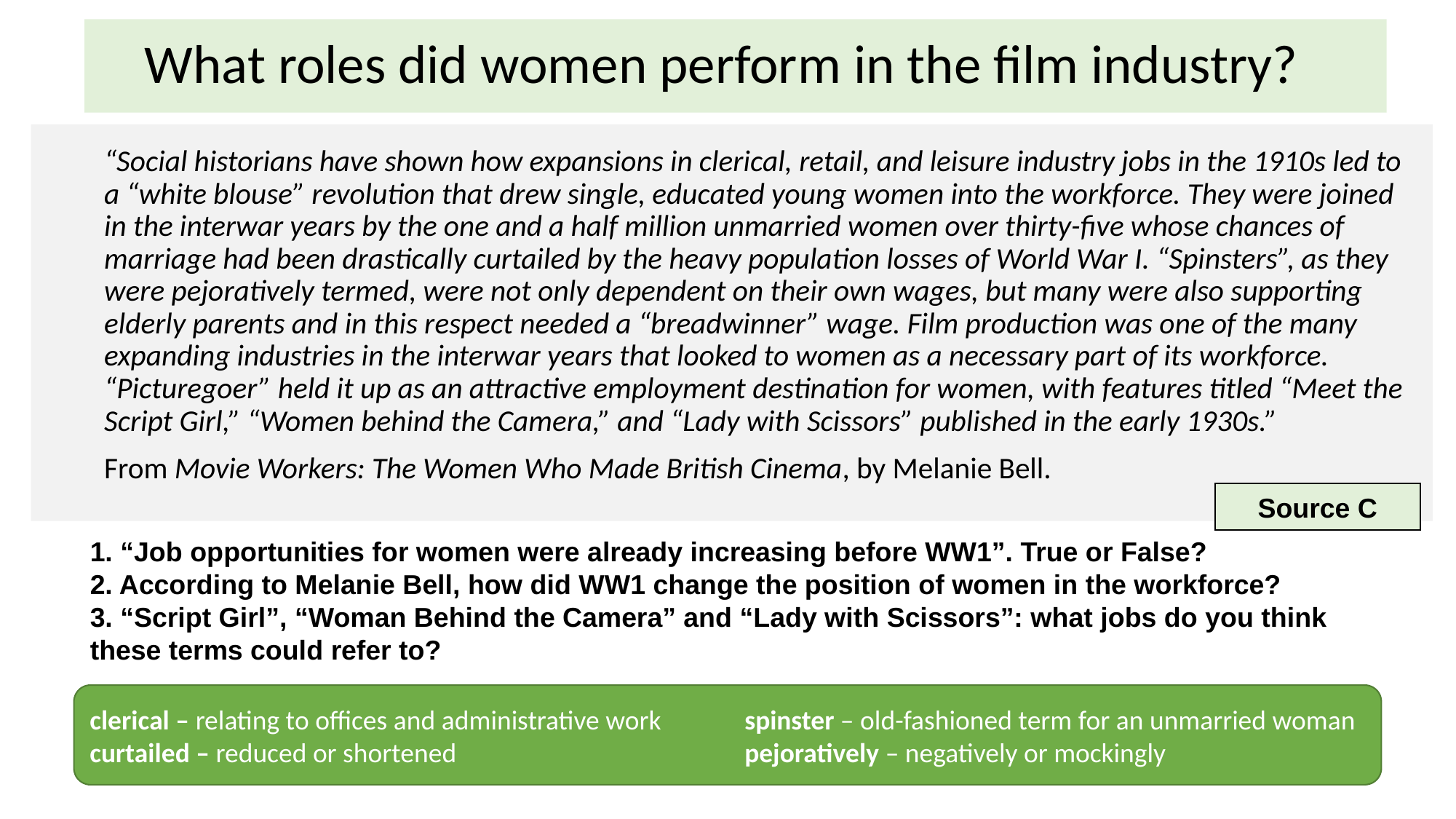

# What roles did women perform in the film industry?
“Social historians have shown how expansions in clerical, retail, and leisure industry jobs in the 1910s led to a “white blouse” revolution that drew single, educated young women into the workforce. They were joined in the interwar years by the one and a half million unmarried women over thirty-five whose chances of marriage had been drastically curtailed by the heavy population losses of World War I. “Spinsters”, as they were pejoratively termed, were not only dependent on their own wages, but many were also supporting elderly parents and in this respect needed a “breadwinner” wage. Film production was one of the many expanding industries in the interwar years that looked to women as a necessary part of its workforce. “Picturegoer” held it up as an attractive employment destination for women, with features titled “Meet the Script Girl,” “Women behind the Camera,” and “Lady with Scissors” published in the early 1930s.”
From Movie Workers: The Women Who Made British Cinema, by Melanie Bell.
Source C
1. “Job opportunities for women were already increasing before WW1”. True or False?
2. According to Melanie Bell, how did WW1 change the position of women in the workforce?
3. “Script Girl”, “Woman Behind the Camera” and “Lady with Scissors”: what jobs do you think these terms could refer to?
clerical – relating to offices and administrative work	spinster – old-fashioned term for an unmarried woman
curtailed – reduced or shortened			pejoratively – negatively or mockingly